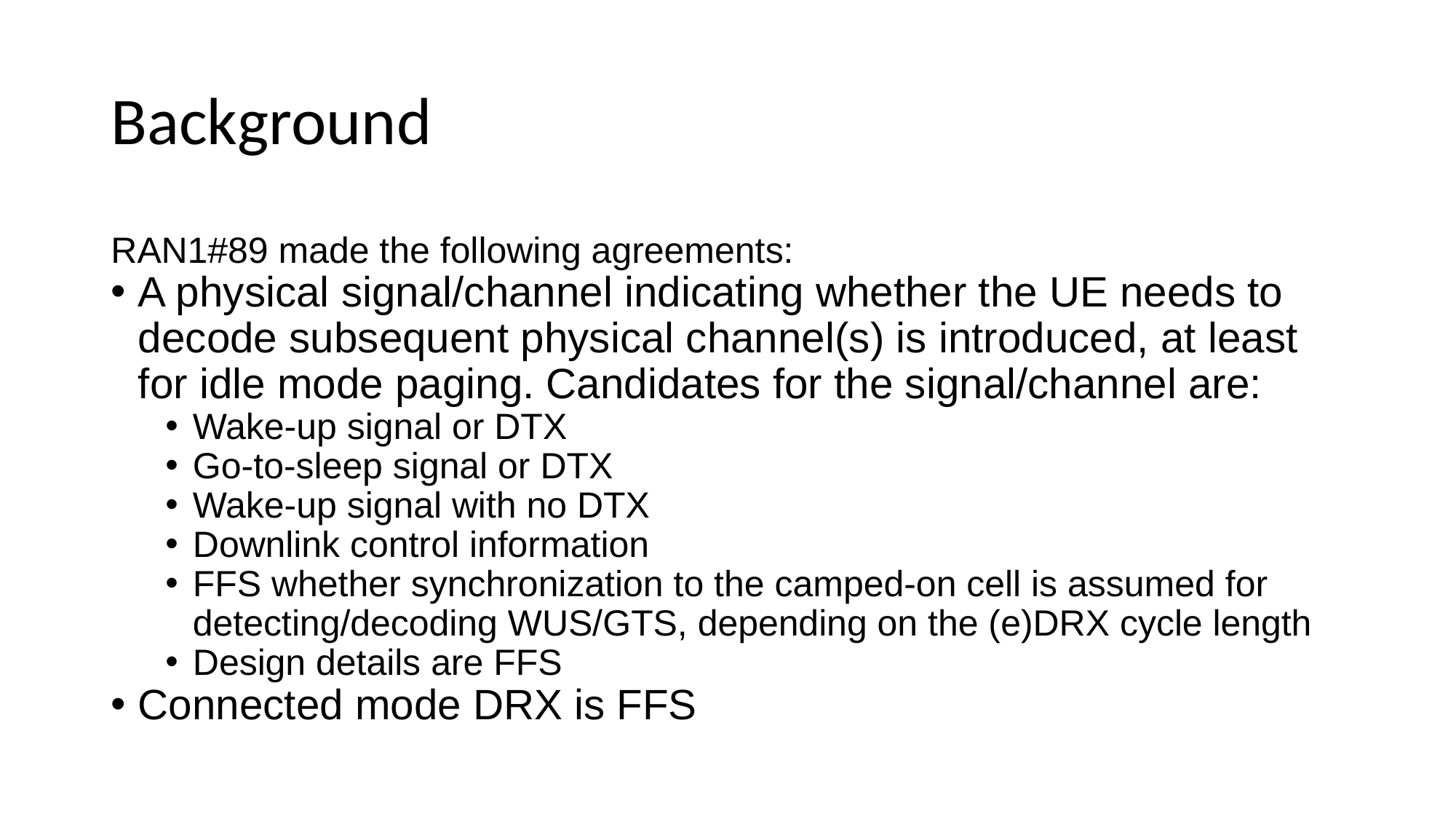

# Background
RAN1#89 made the following agreements:
A physical signal/channel indicating whether the UE needs to decode subsequent physical channel(s) is introduced, at least for idle mode paging. Candidates for the signal/channel are:
Wake-up signal or DTX
Go-to-sleep signal or DTX
Wake-up signal with no DTX
Downlink control information
FFS whether synchronization to the camped-on cell is assumed for detecting/decoding WUS/GTS, depending on the (e)DRX cycle length
Design details are FFS
Connected mode DRX is FFS